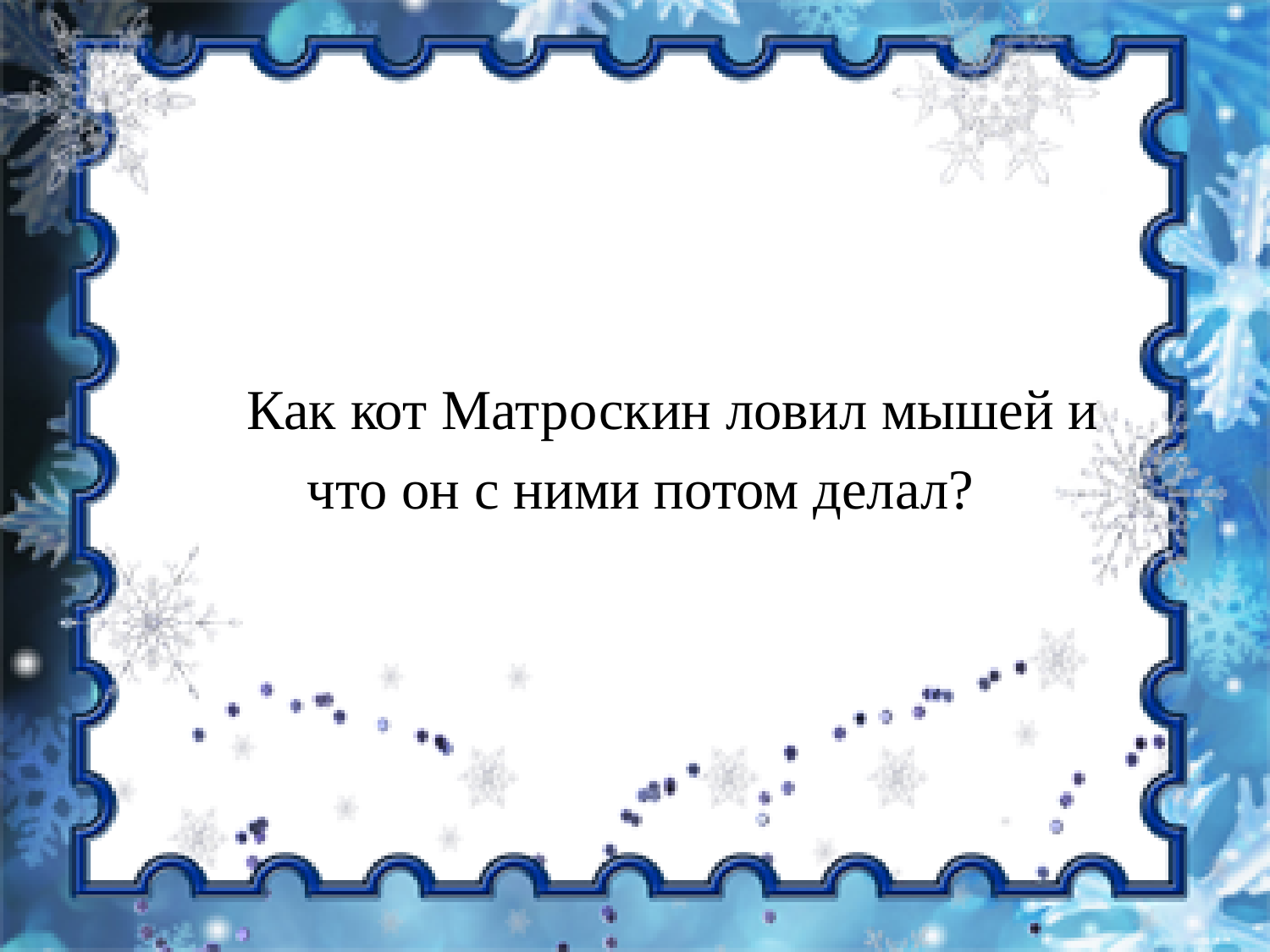

Как кот Матроскин ловил мышей и
что он с ними потом делал?